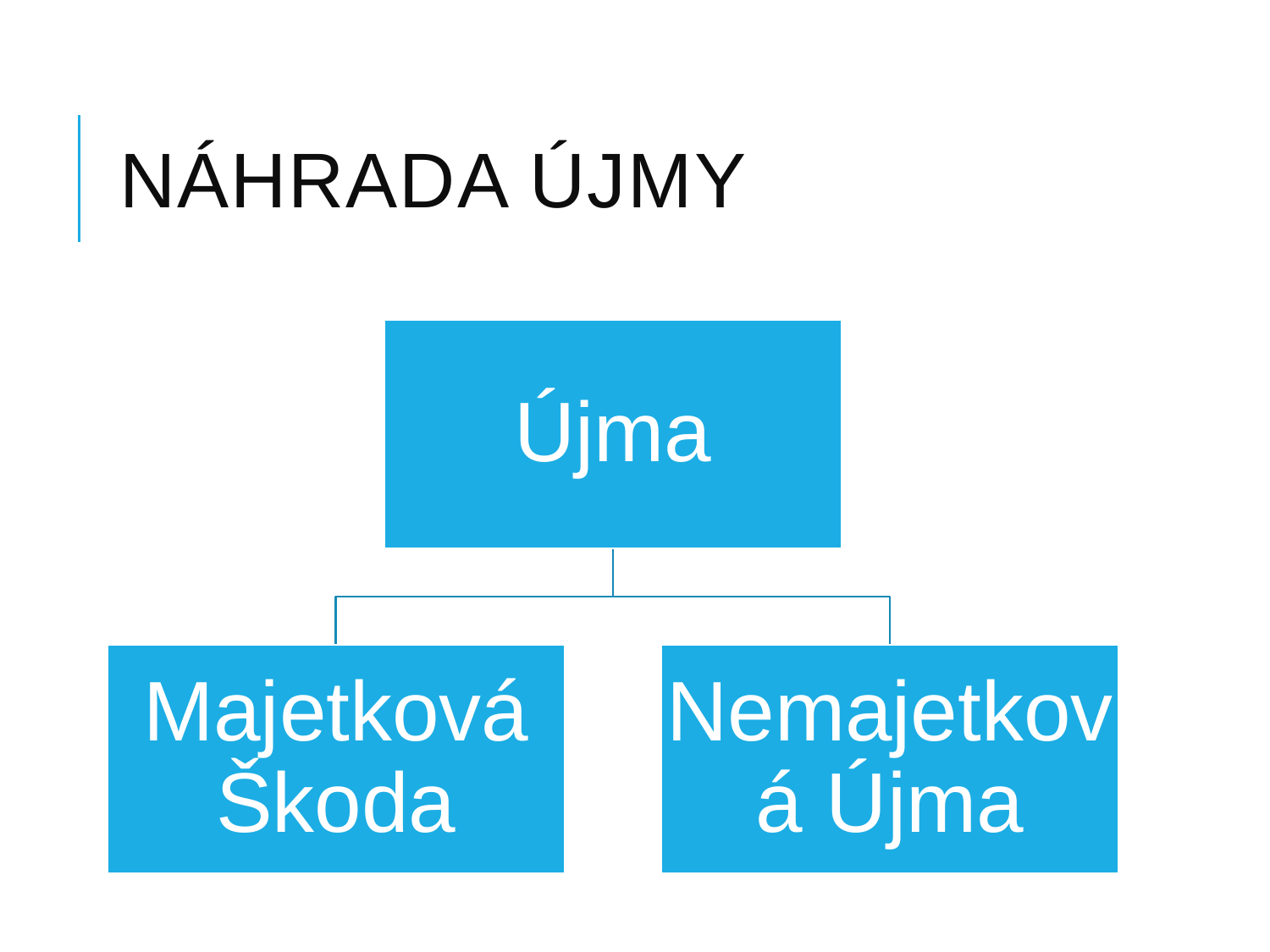

# Náhrada újmy
Újma
Majetková Škoda
Nemajetková Újma